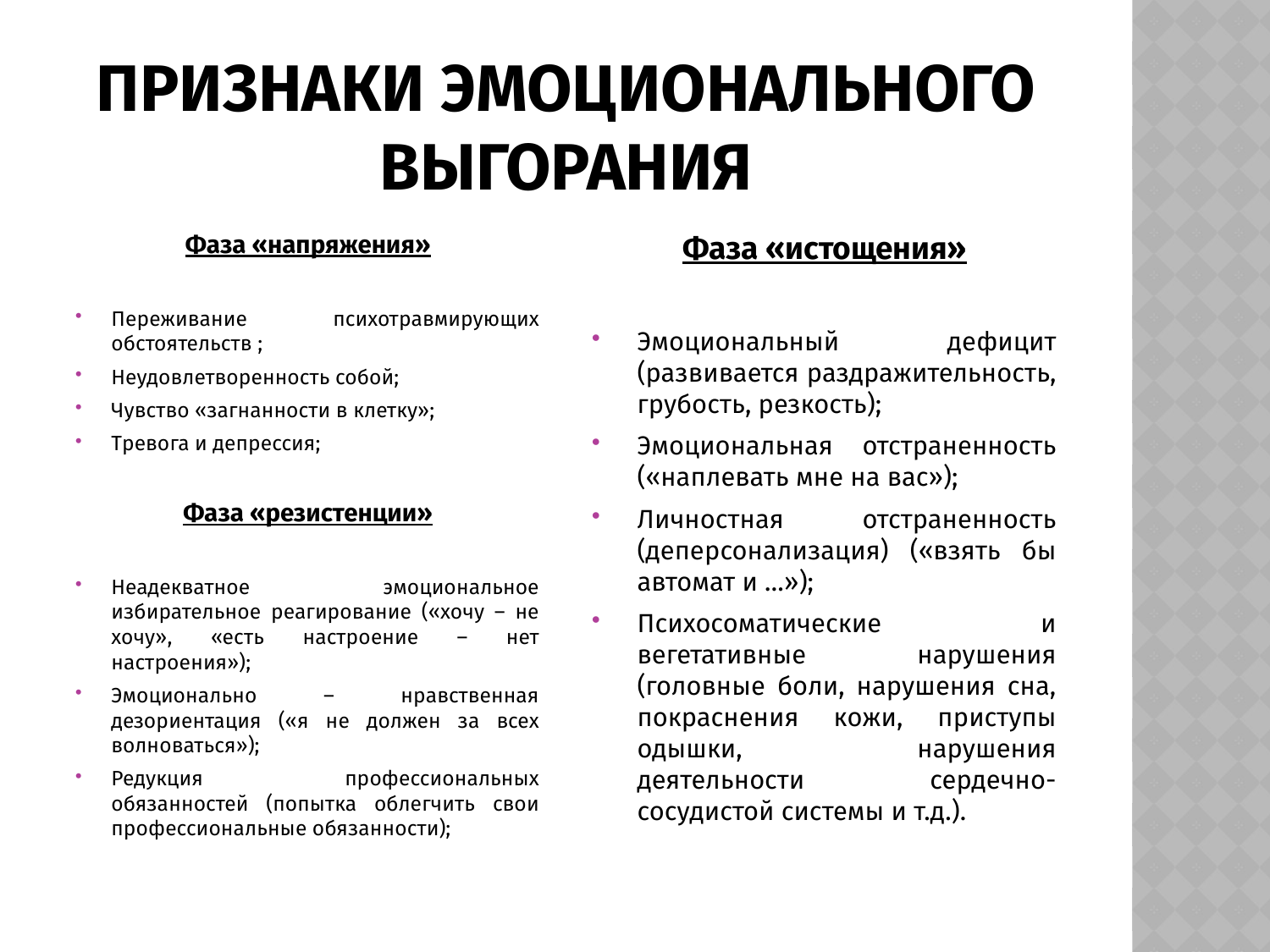

# Признаки эмоционального выгорания
Фаза «напряжения»

Переживание психотравмирующих обстоятельств ;
Неудовлетворенность собой;
Чувство «загнанности в клетку»;
Тревога и депрессия;

Фаза «резистенции»

Неадекватное эмоциональное избирательное реагирование («хочу – не хочу», «есть настроение – нет настроения»);
Эмоционально – нравственная дезориентация («я не должен за всех волноваться»);
Редукция профессиональных обязанностей (попытка облегчить свои профессиональные обязанности);

Фаза «истощения»

Эмоциональный дефицит (развивается раздражительность, грубость, резкость);
Эмоциональная отстраненность («наплевать мне на вас»);
Личностная отстраненность (деперсонализация) («взять бы автомат и …»);
Психосоматические и вегетативные нарушения (головные боли, нарушения сна, покраснения кожи, приступы одышки, нарушения деятельности сердечно-сосудистой системы и т.д.).